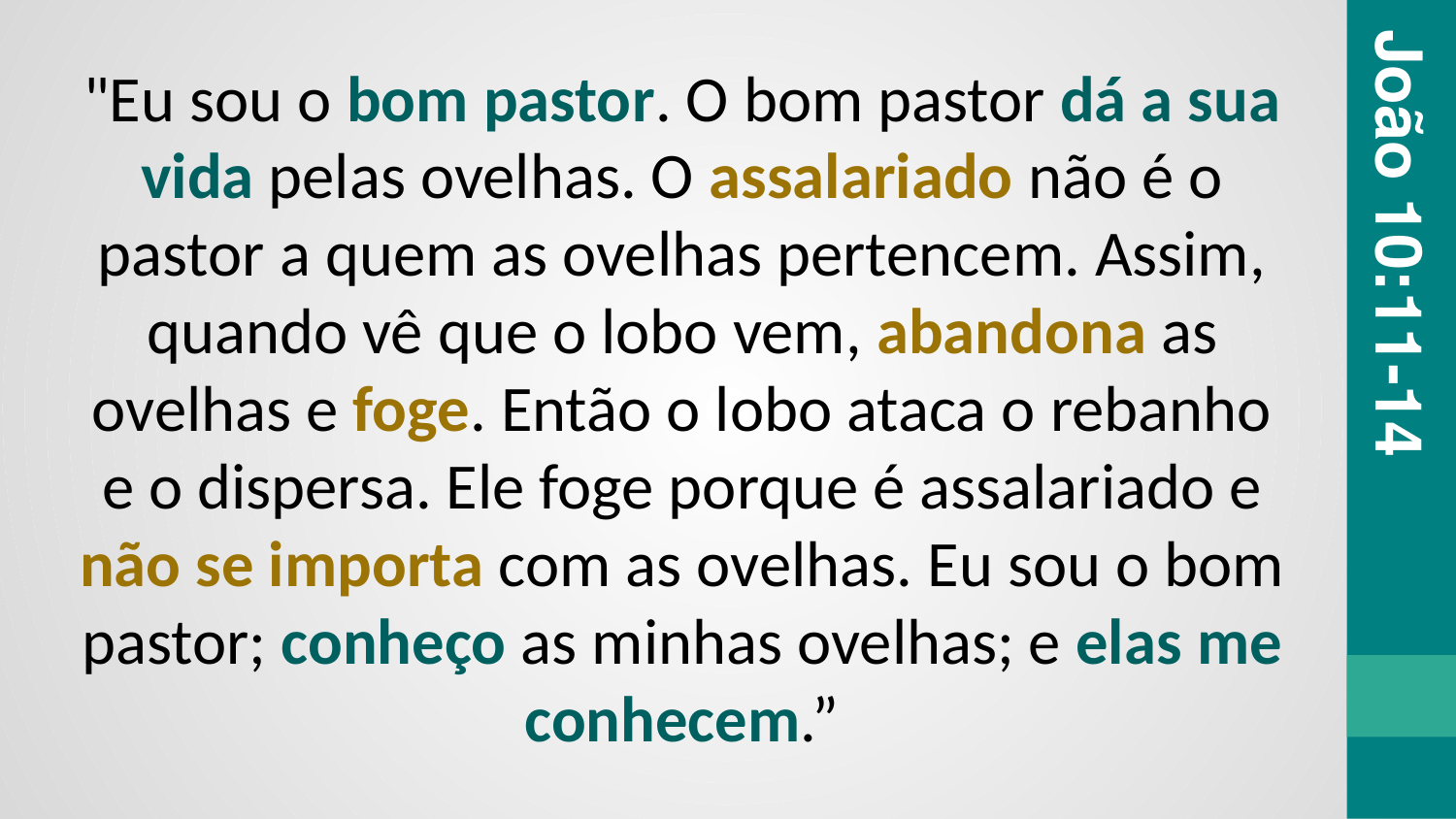

"Eu sou o bom pastor. O bom pastor dá a sua vida pelas ovelhas. O assalariado não é o pastor a quem as ovelhas pertencem. Assim, quando vê que o lobo vem, abandona as ovelhas e foge. Então o lobo ataca o rebanho e o dispersa. Ele foge porque é assalariado e não se importa com as ovelhas. Eu sou o bom pastor; conheço as minhas ovelhas; e elas me conhecem.”
João 10:11-14